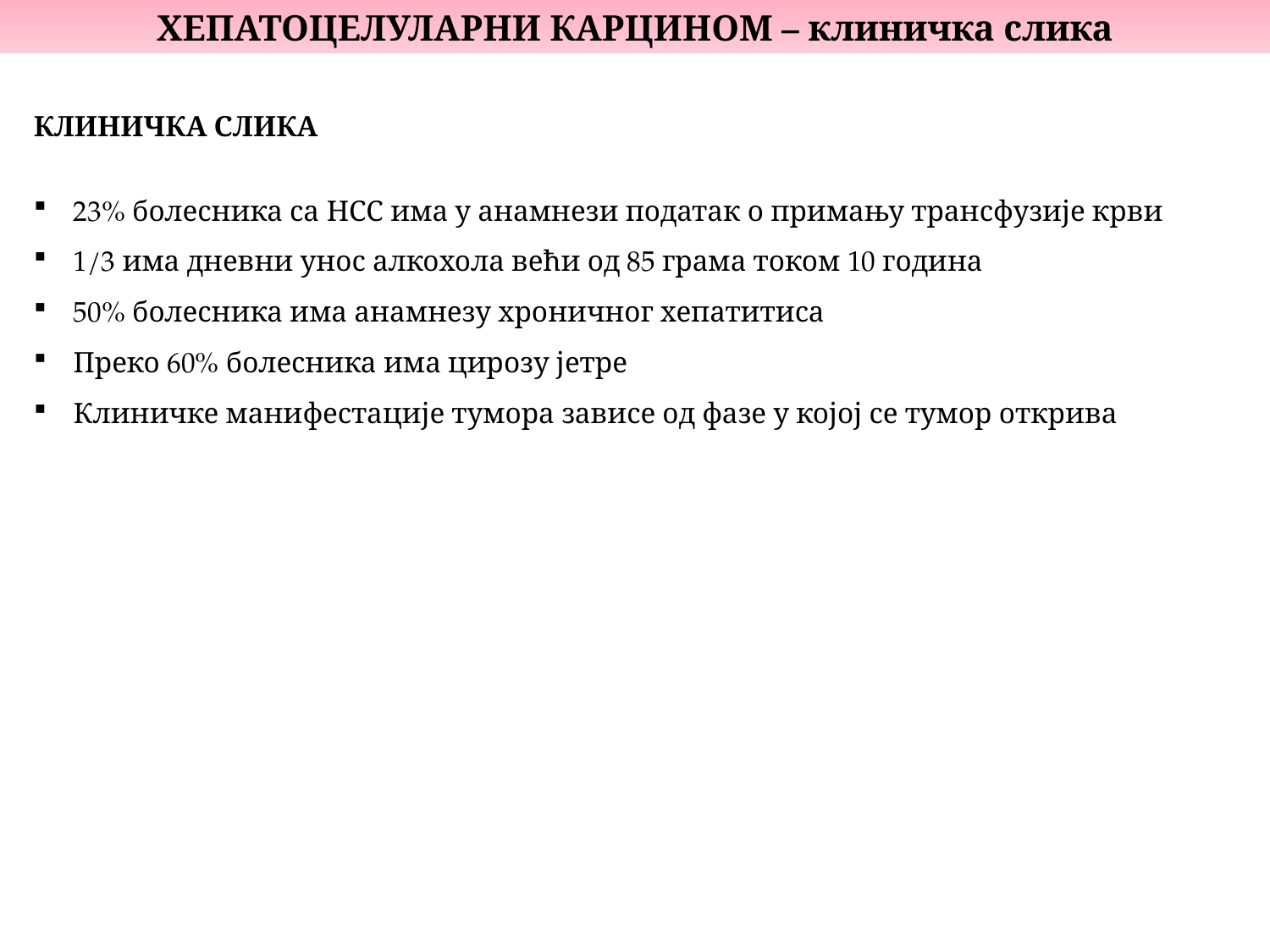

ХЕПАТОЦЕЛУЛАРНИ КАРЦИНОМ – клиничка слика
КЛИНИЧКА СЛИКА

23% болесника са НСС има у анамнези податак о примању трансфузије крви
1/3 има дневни унос алкохола већи од 85 грама током 10 година
50% болесника има анамнезу хроничног хепатитиса
Преко 60% болесника има цирозу јетре
Клиничке манифестације тумора зависе од фазе у којој се тумор открива